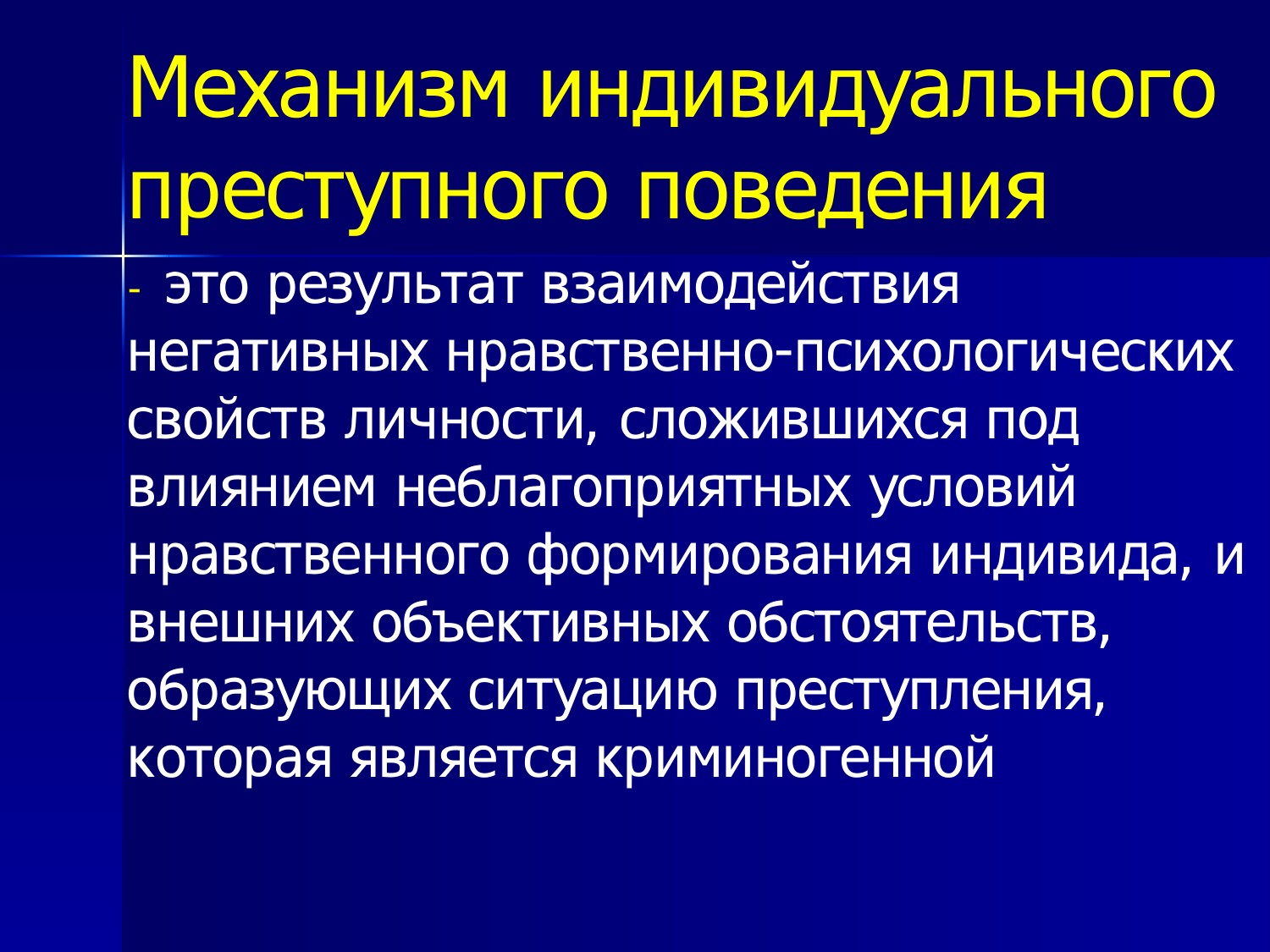

Механизм индивидуального преступного поведения
-  это результат взаимодействия негативных нравственно-психологических свойств личности, сложившихся под влиянием неблагоприятных условий нравственного формирования индивида, и внешних объективных обстоятельств, образующих ситуацию преступления, которая является криминогенной